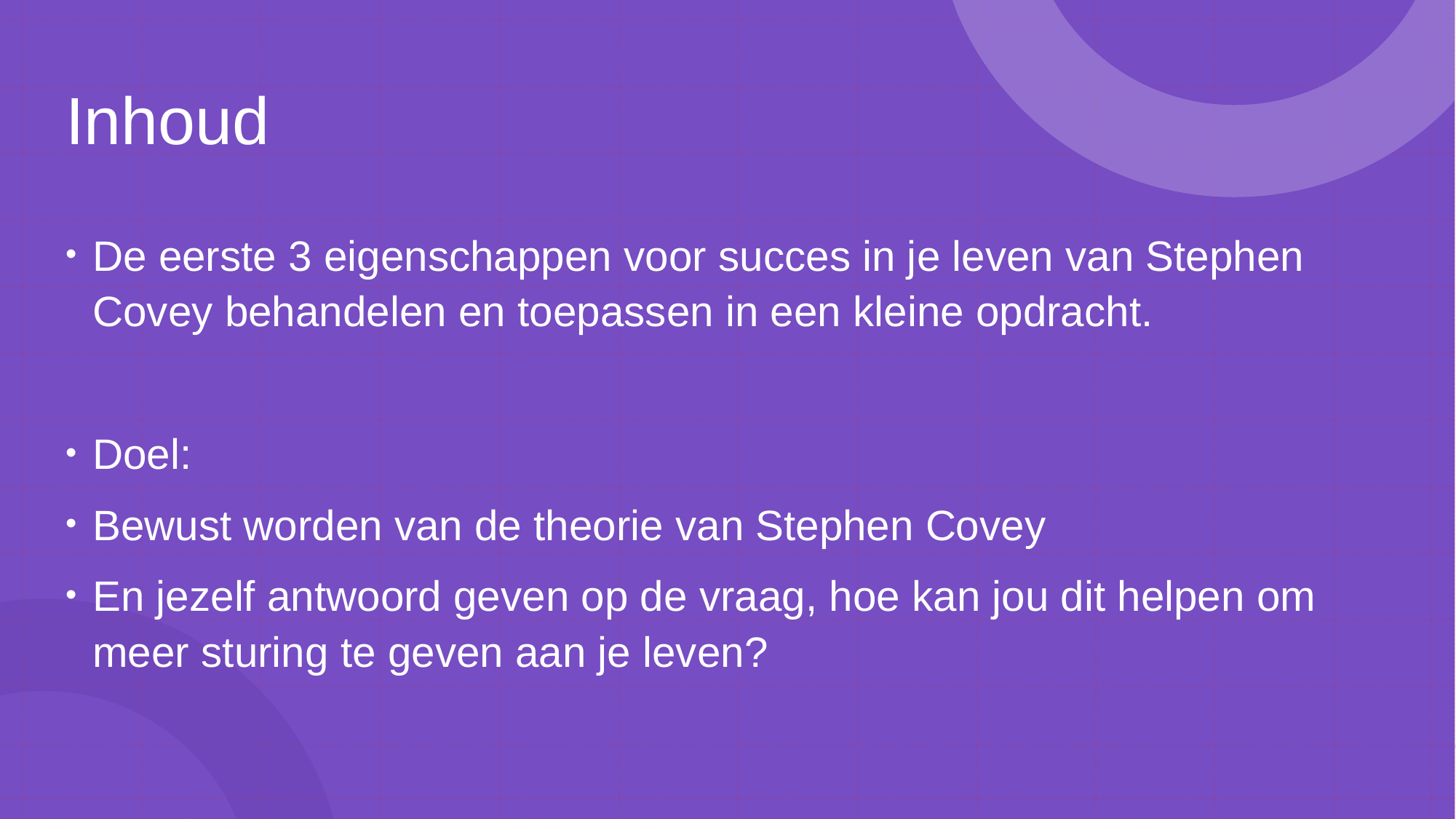

# Inhoud
De eerste 3 eigenschappen voor succes in je leven van Stephen Covey behandelen en toepassen in een kleine opdracht.

Doel:
Bewust worden van de theorie van Stephen Covey
En jezelf antwoord geven op de vraag, hoe kan jou dit helpen om meer sturing te geven aan je leven?